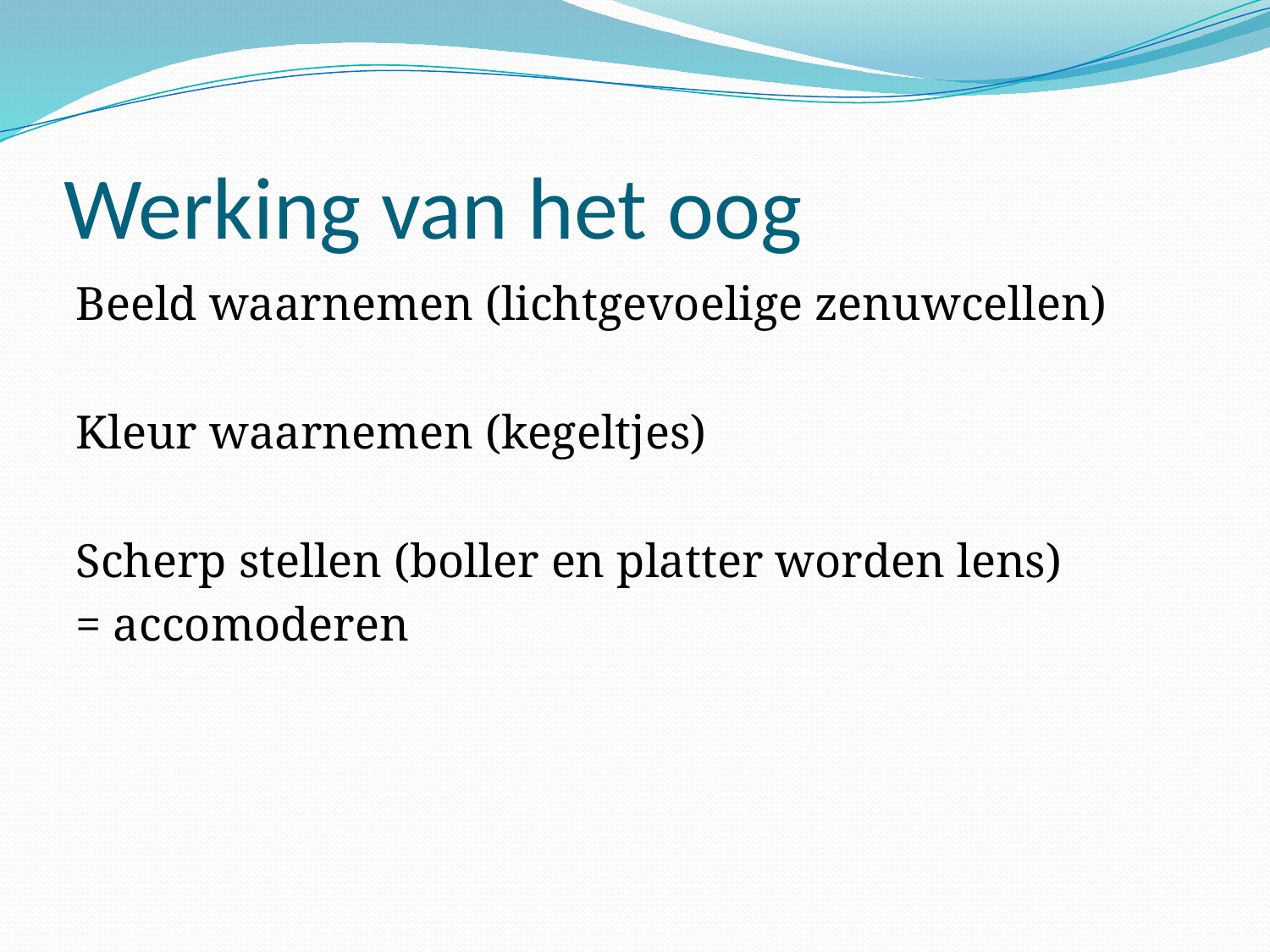

# Werking van het oog
Beeld waarnemen (lichtgevoelige zenuwcellen)

Kleur waarnemen (kegeltjes)

Scherp stellen (boller en platter worden lens)
= accomoderen